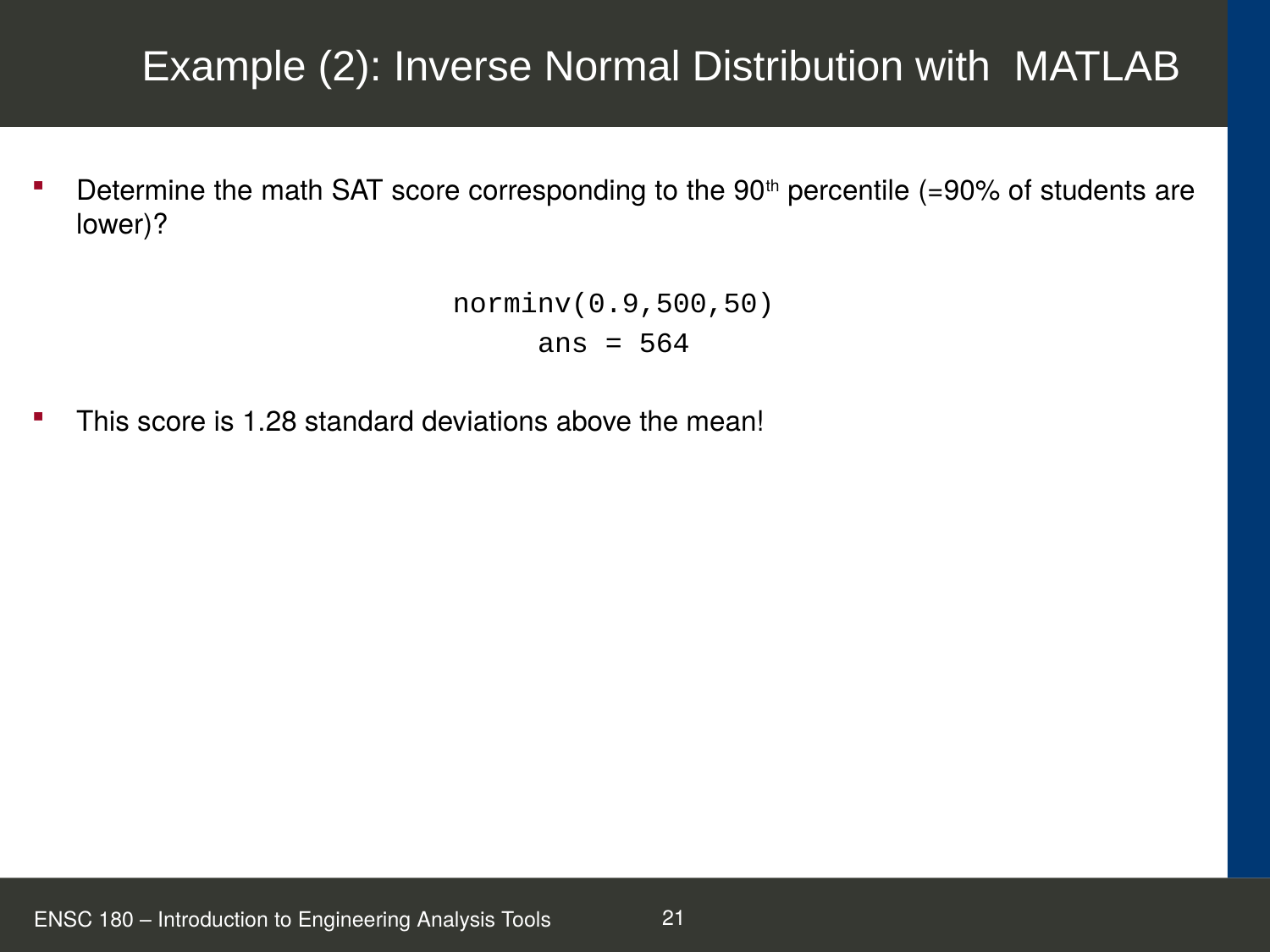

# Example (2): Inverse Normal Distribution with  MATLAB
Determine the math SAT score corresponding to the 90th percentile (=90% of students are lower)?

norminv(0.9,500,50)
ans = 564

This score is 1.28 standard deviations above the mean!
ENSC 180 – Introduction to Engineering Analysis Tools